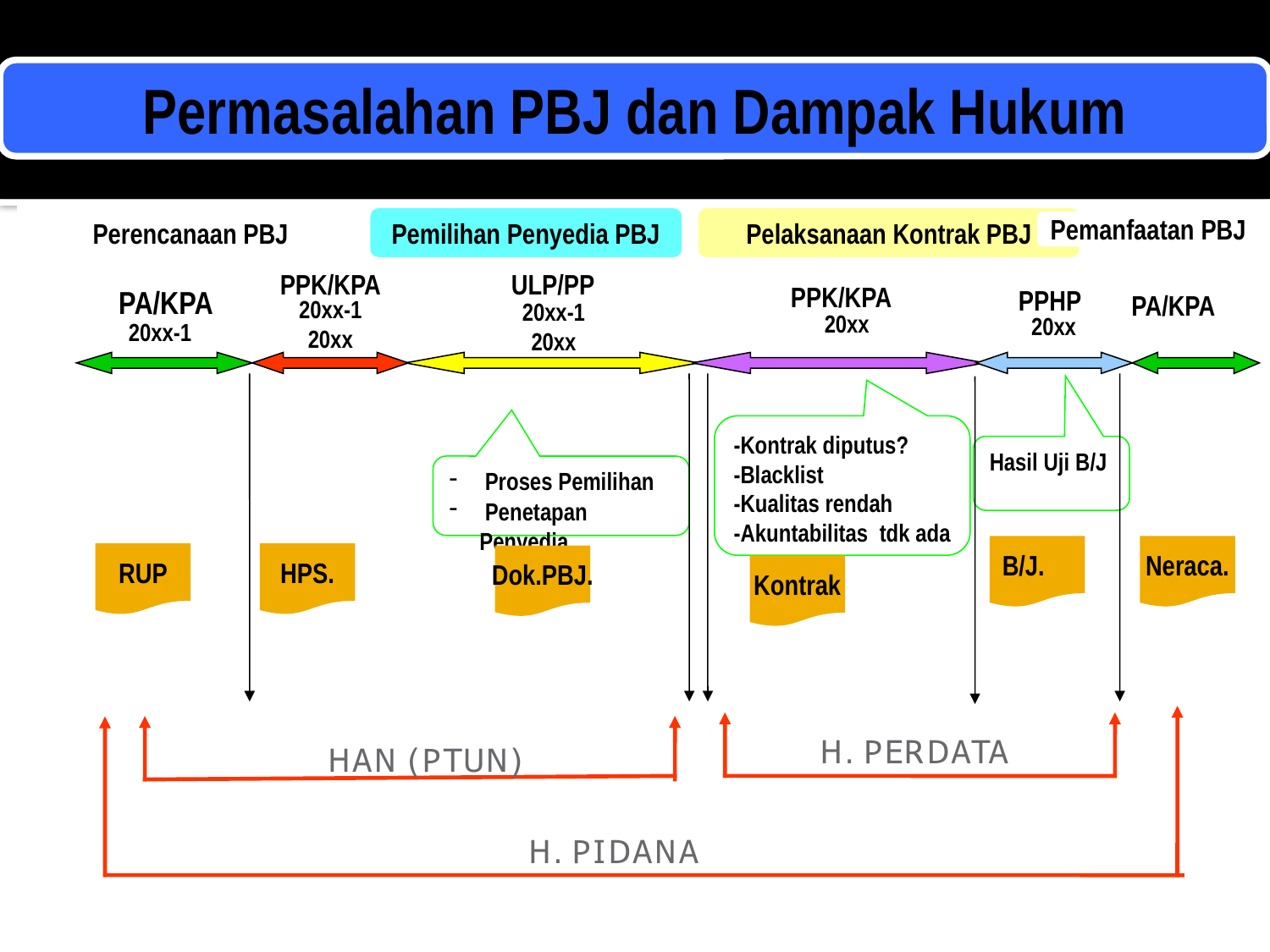

Permasalahan PBJ dan Dampak Hukum

Perencanaan PBJ
Pemilihan Penyedia PBJ
Pelaksanaan Kontrak PBJ
Pemanfaatan PBJ
PPK/KPA
ULP/PP
PPK/KPA
PPHP
PA/KPA
PA/KPA
20xx-1
20xx
20xx
20xx-1
20xx
20xx
20xx-1

-Kontrak diputus?
-Blacklist
-Kualitas rendah
-Akuntabilitas  tdk ada

Hasil Uji B/J

 Proses Pemilihan
 Penetapan Penyedia
B/J.
Neraca.
RUP
HPS.
Dok.PBJ.
Kontrak

H. PERDATA
HAN (PTUN)

H. PIDANA
137

137